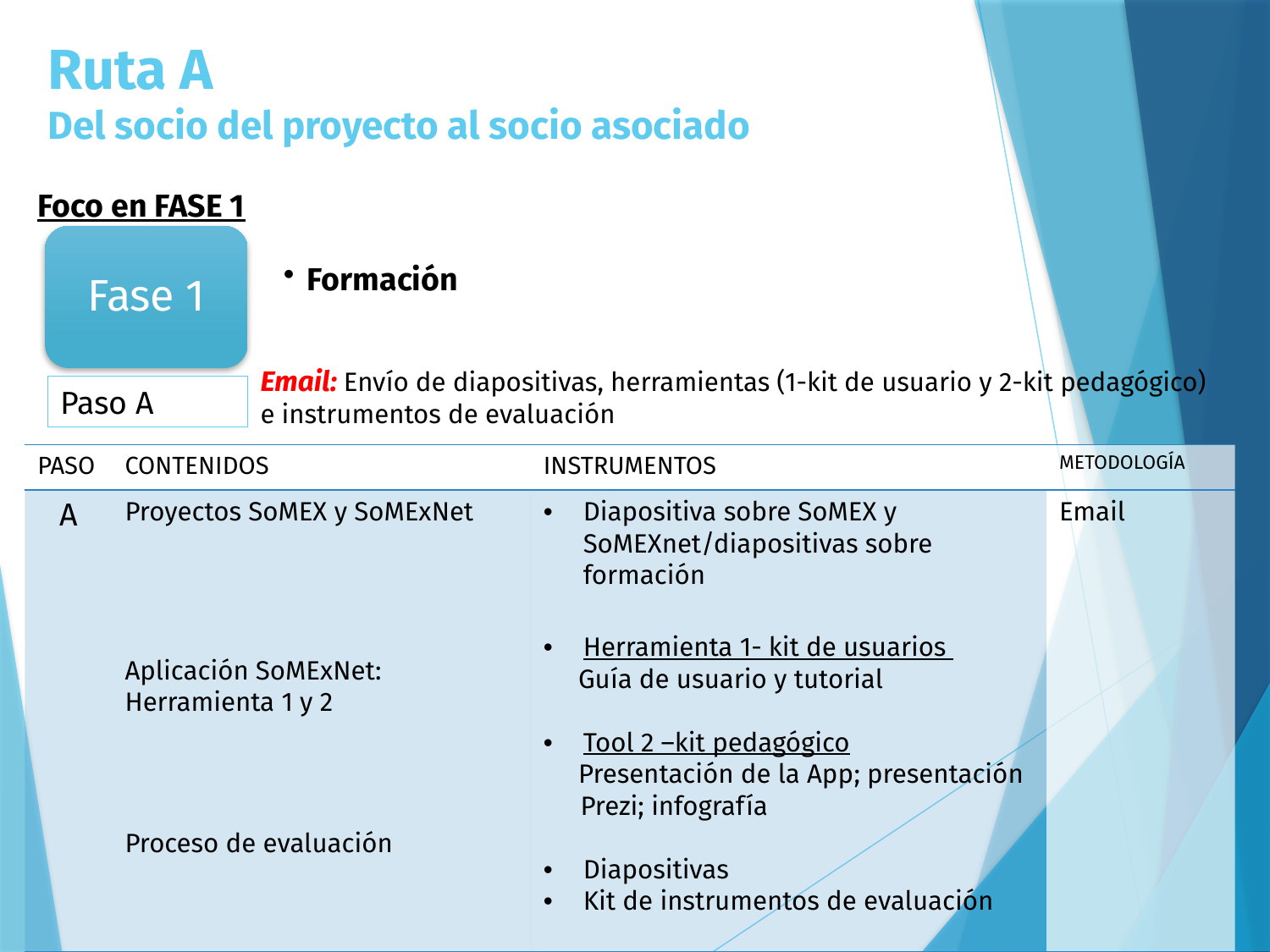

# Ruta A Del socio del proyecto al socio asociado
Foco en FASE 1

Fase 1

Formación
Email: Envío de diapositivas, herramientas (1-kit de usuario y 2-kit pedagógico) e instrumentos de evaluación
Paso A
| PASO | CONTENIDOS | INSTRUMENTOS | METODOLOGÍA |
| --- | --- | --- | --- |
| A | Proyectos SoMEX y SoMExNet Aplicación SoMExNet: Herramienta 1 y 2 Proceso de evaluación | Diapositiva sobre SoMEX y SoMEXnet/diapositivas sobre formación Herramienta 1- kit de usuarios Guía de usuario y tutorial Tool 2 –kit pedagógico Presentación de la App; presentación Prezi; infografía Diapositivas Kit de instrumentos de evaluación | Email |